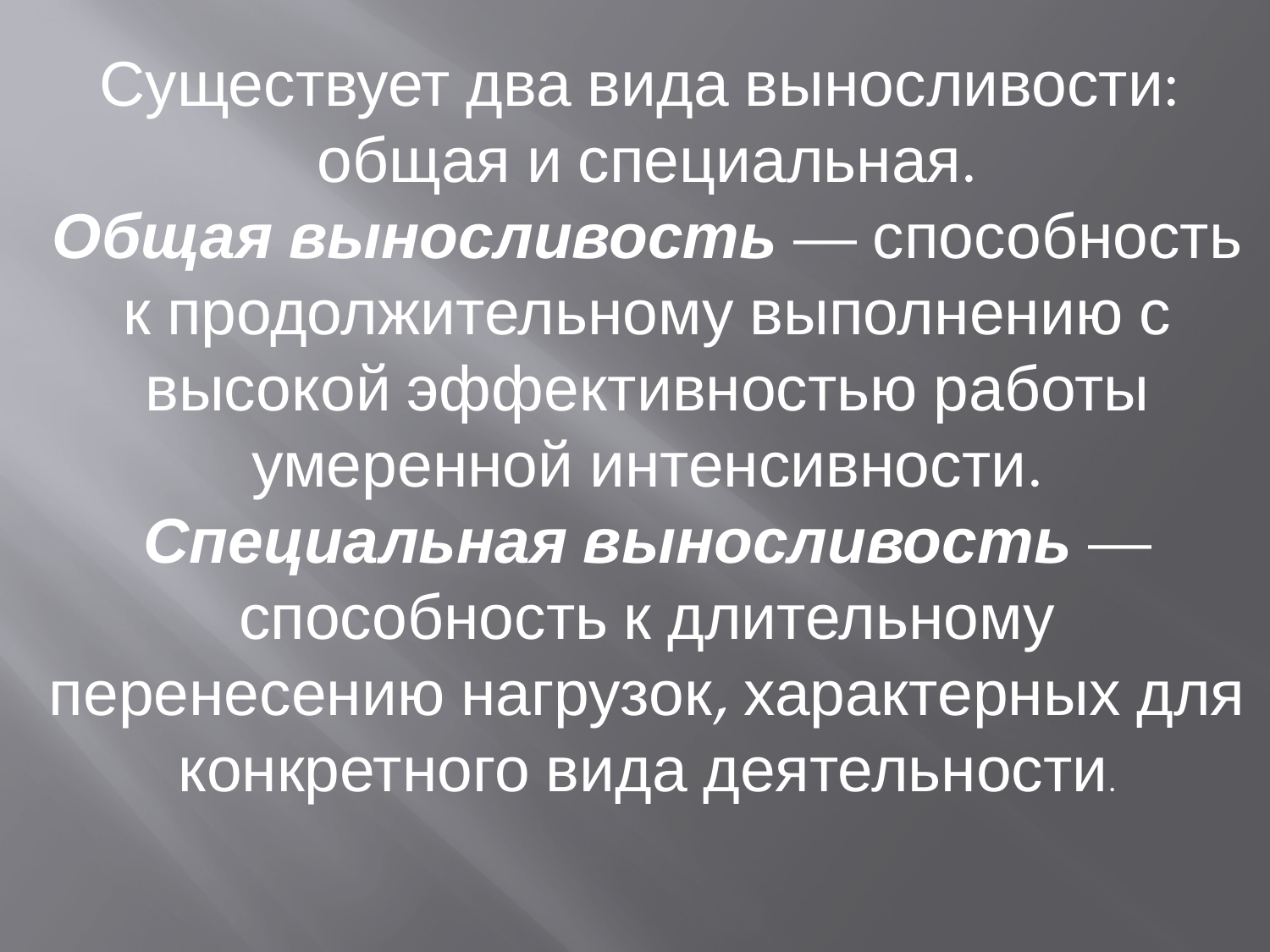

Существует два вида выносливости:
общая и специальная.
Общая выносливость — способность к продолжительному выполнению с высокой эффективностью работы умеренной интенсивности.
Специальная выносливость — способность к длительному перенесению нагрузок, характерных для конкретного вида деятельности.